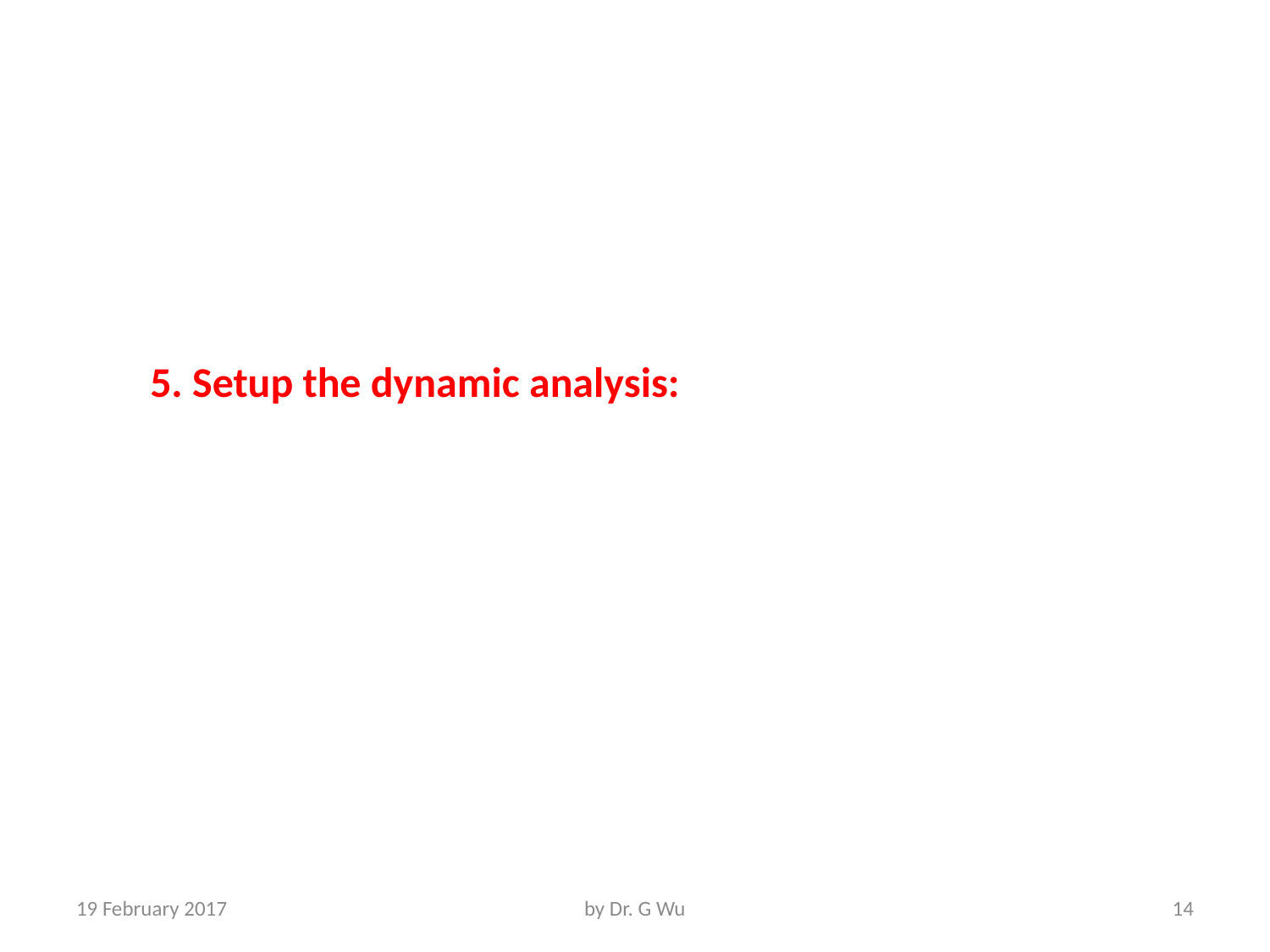

5. Setup the dynamic analysis:
19 February 2017
by Dr. G Wu
14